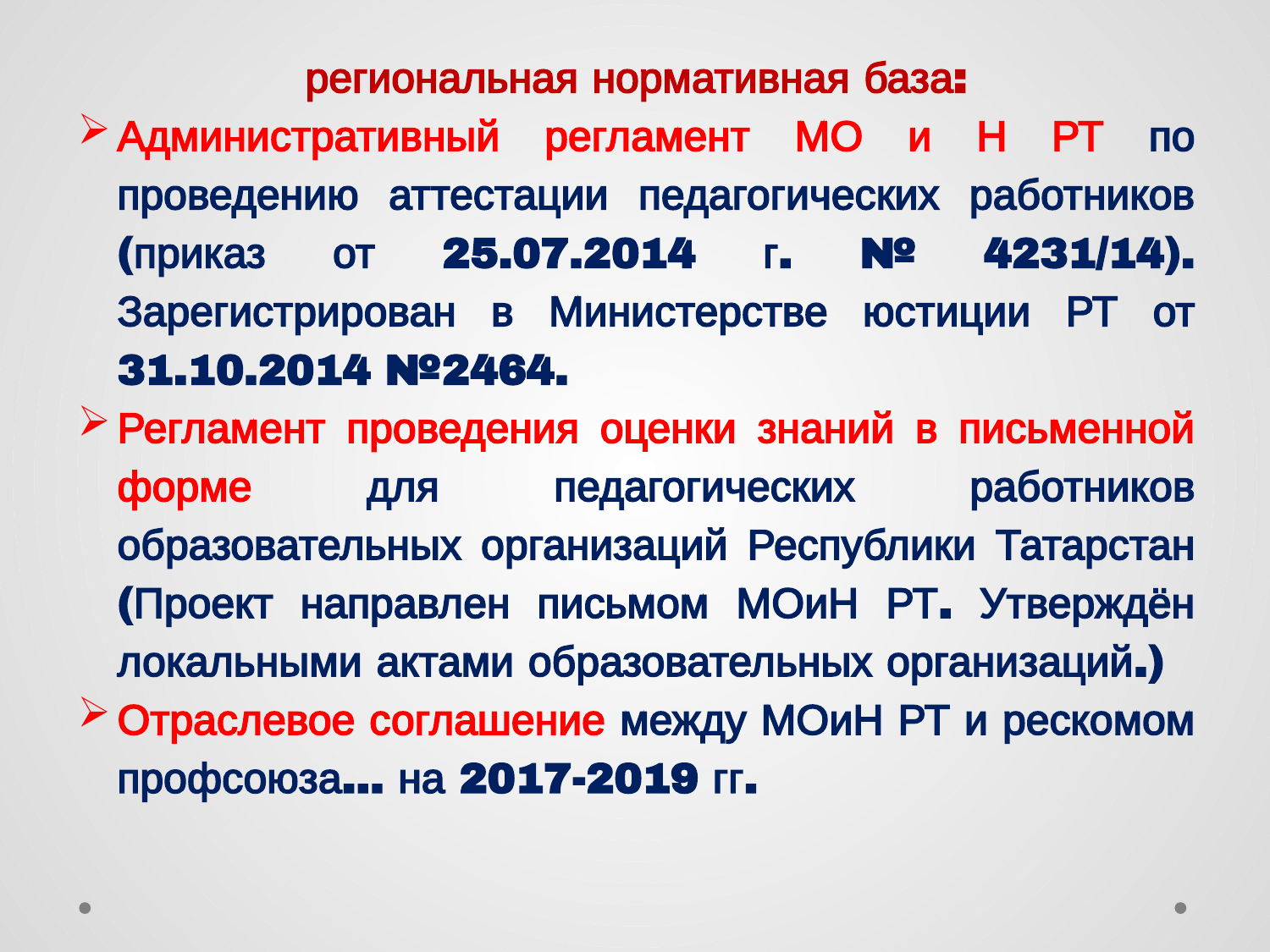

региональная нормативная база:
Административный регламент МО и Н РТ по проведению аттестации педагогических работников (приказ от 25.07.2014 г. № 4231/14). Зарегистрирован в Министерстве юстиции РТ от 31.10.2014 №2464.
Регламент проведения оценки знаний в письменной форме для педагогических работников образовательных организаций Республики Татарстан (Проект направлен письмом МОиН РТ. Утверждён локальными актами образовательных организаций.)
Отраслевое соглашение между МОиН РТ и рескомом профсоюза… на 2017-2019 гг.